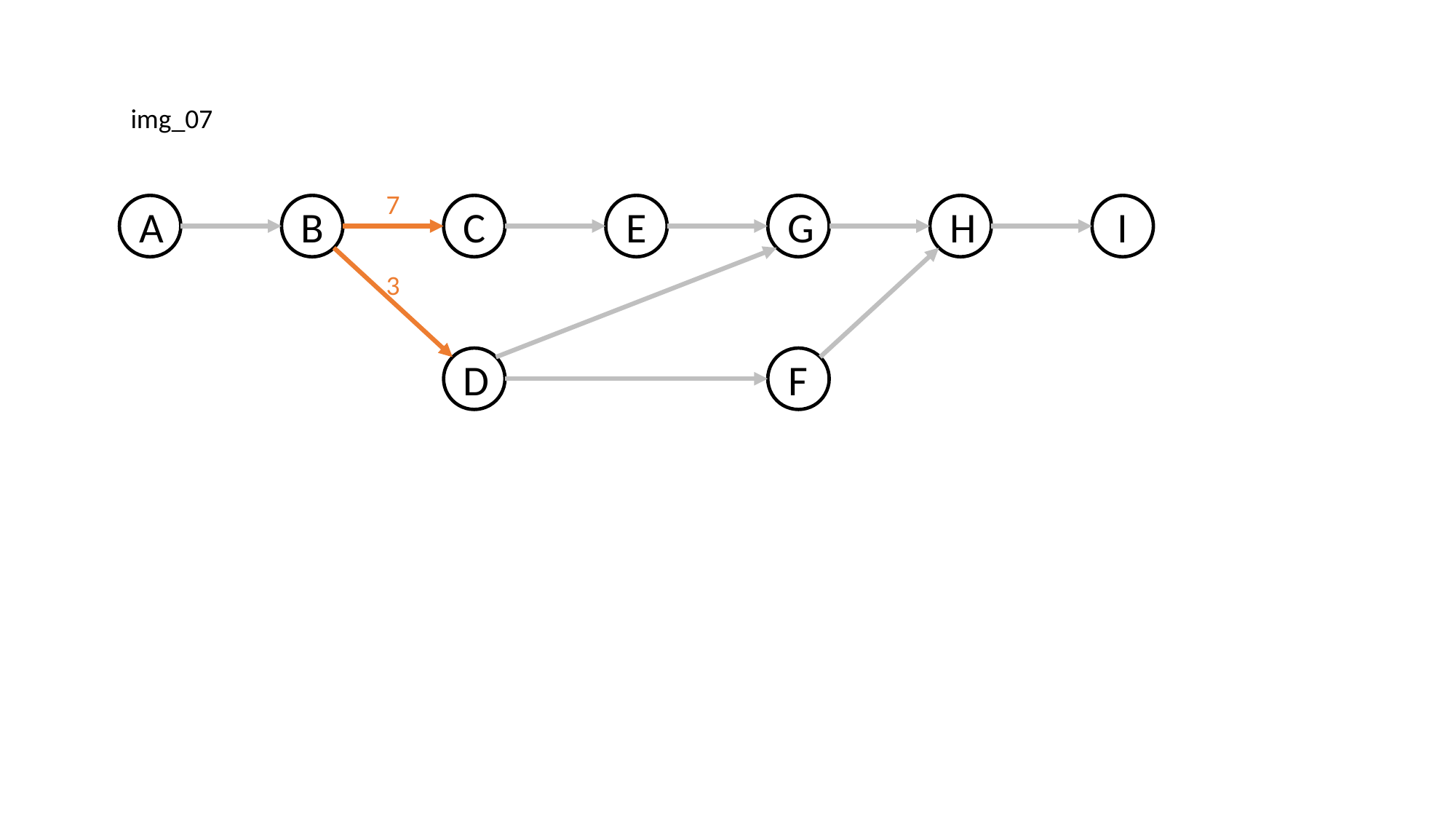

img_07
7
A
B
C
E
G
H
I
3
D
F